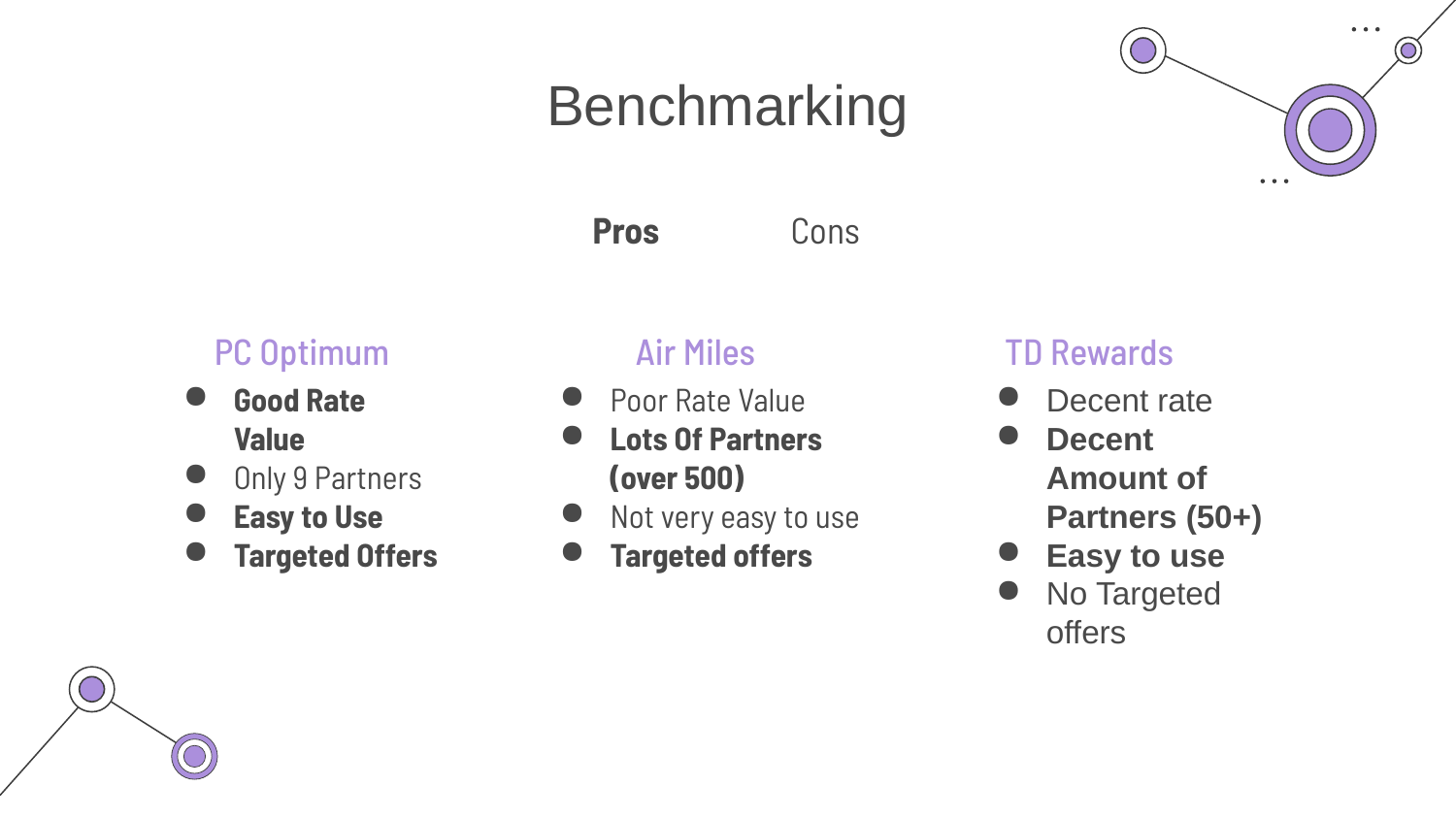

# Benchmarking
Pros                  Cons
Air Miles
PC Optimum
TD Rewards
Good Rate Value
Only 9 Partners
Easy to Use
Targeted Offers
Poor Rate Value
Lots Of Partners (over 500)
Not very easy to use
Targeted offers
Decent rate
Decent Amount of Partners (50+)
Easy to use
No Targeted offers